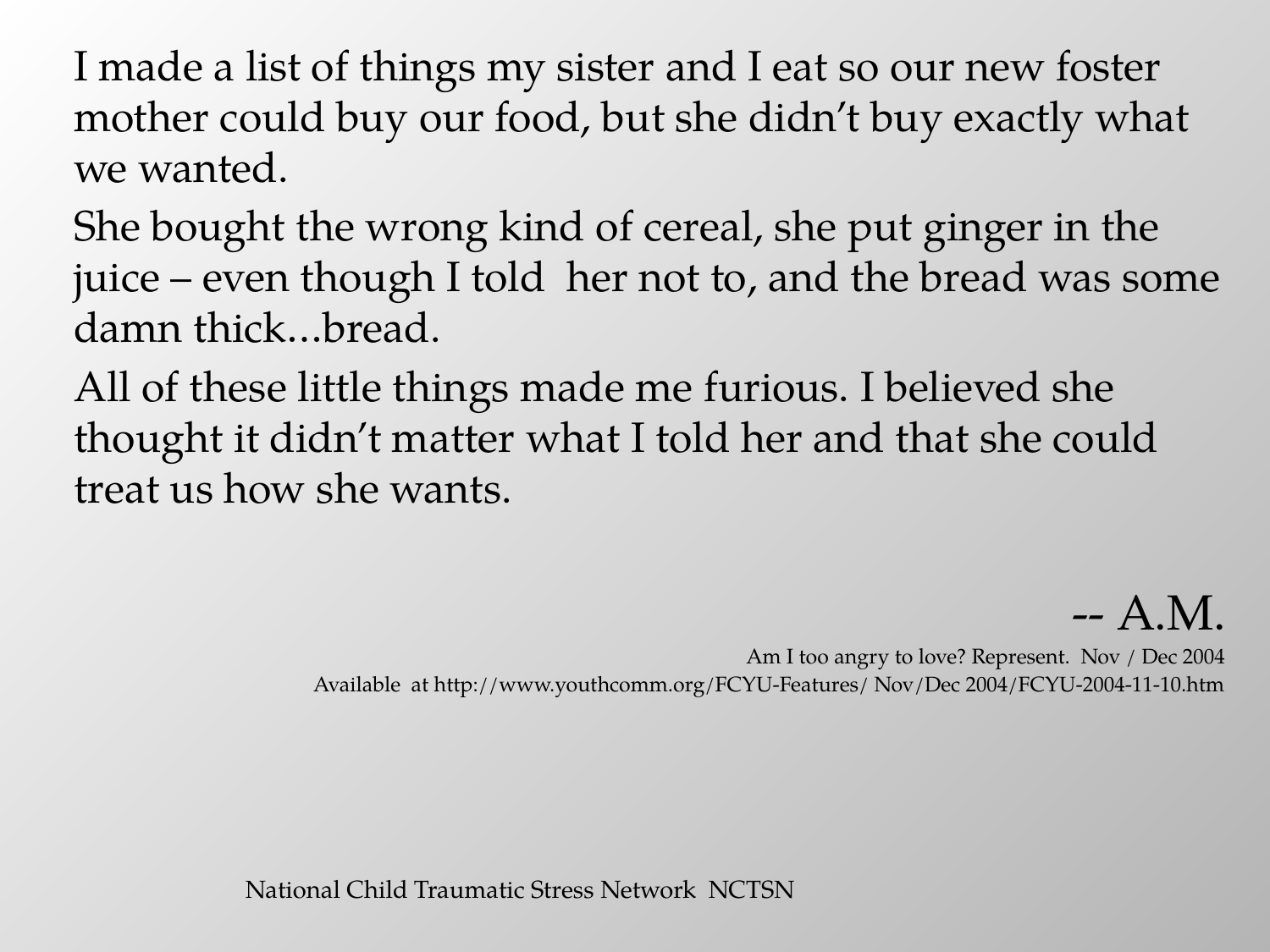

I made a list of things my sister and I eat so our new foster mother could buy our food, but she didn’t buy exactly what we wanted.
She bought the wrong kind of cereal, she put ginger in the juice – even though I told  her not to, and the bread was some damn thick…bread.
All of these little things made me furious. I believed she thought it didn’t matter what I told her and that she could treat us how she wants.

-- A.M.
Am I too angry to love? Represent.  Nov / Dec 2004
Available  at http://www.youthcomm.org/FCYU-Features/ Nov/Dec 2004/FCYU-2004-11-10.htm

National Child Traumatic Stress Network  NCTSN